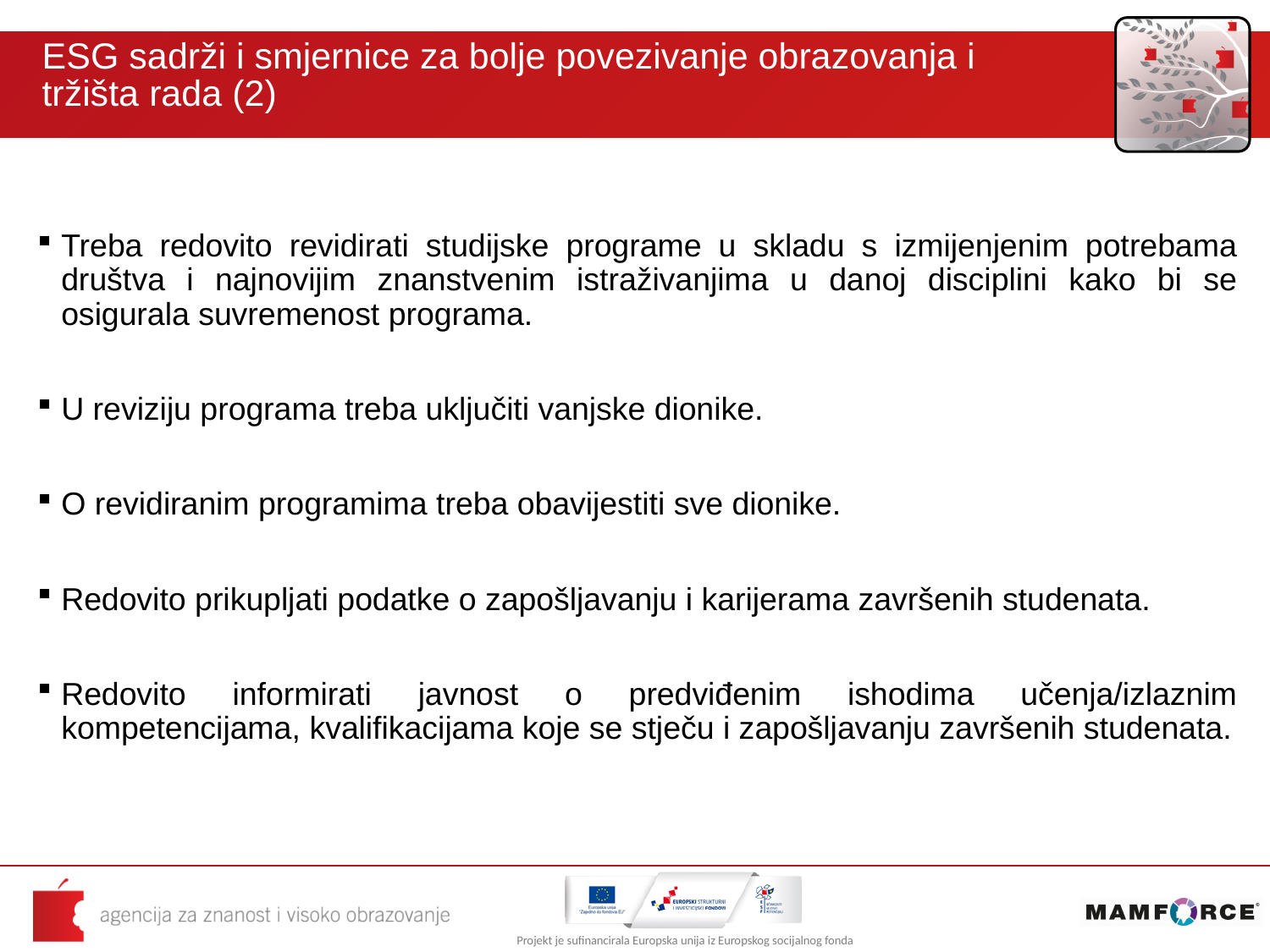

# ESG sadrži i smjernice za bolje povezivanje obrazovanja i tržišta rada (2)

Treba redovito revidirati studijske programe u skladu s izmijenjenim potrebama društva i najnovijim znanstvenim istraživanjima u danoj disciplini kako bi se osigurala suvremenost programa.

U reviziju programa treba uključiti vanjske dionike.

O revidiranim programima treba obavijestiti sve dionike.

Redovito prikupljati podatke o zapošljavanju i karijerama završenih studenata.

Redovito informirati javnost o predviđenim ishodima učenja/izlaznim kompetencijama, kvalifikacijama koje se stječu i zapošljavanju završenih studenata.